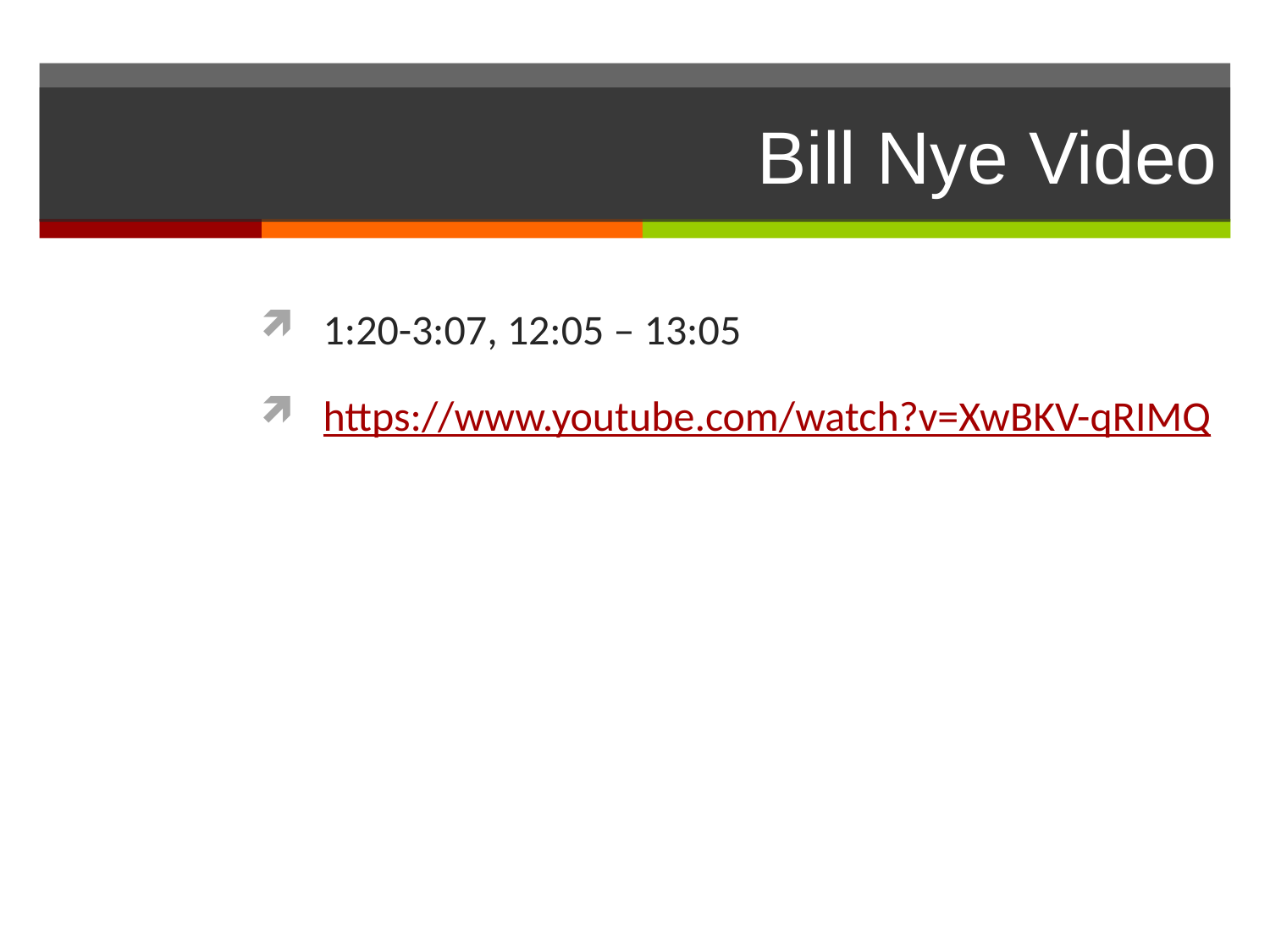

# Bill Nye Video
1:20-3:07, 12:05 – 13:05
https://www.youtube.com/watch?v=XwBKV-qRIMQ